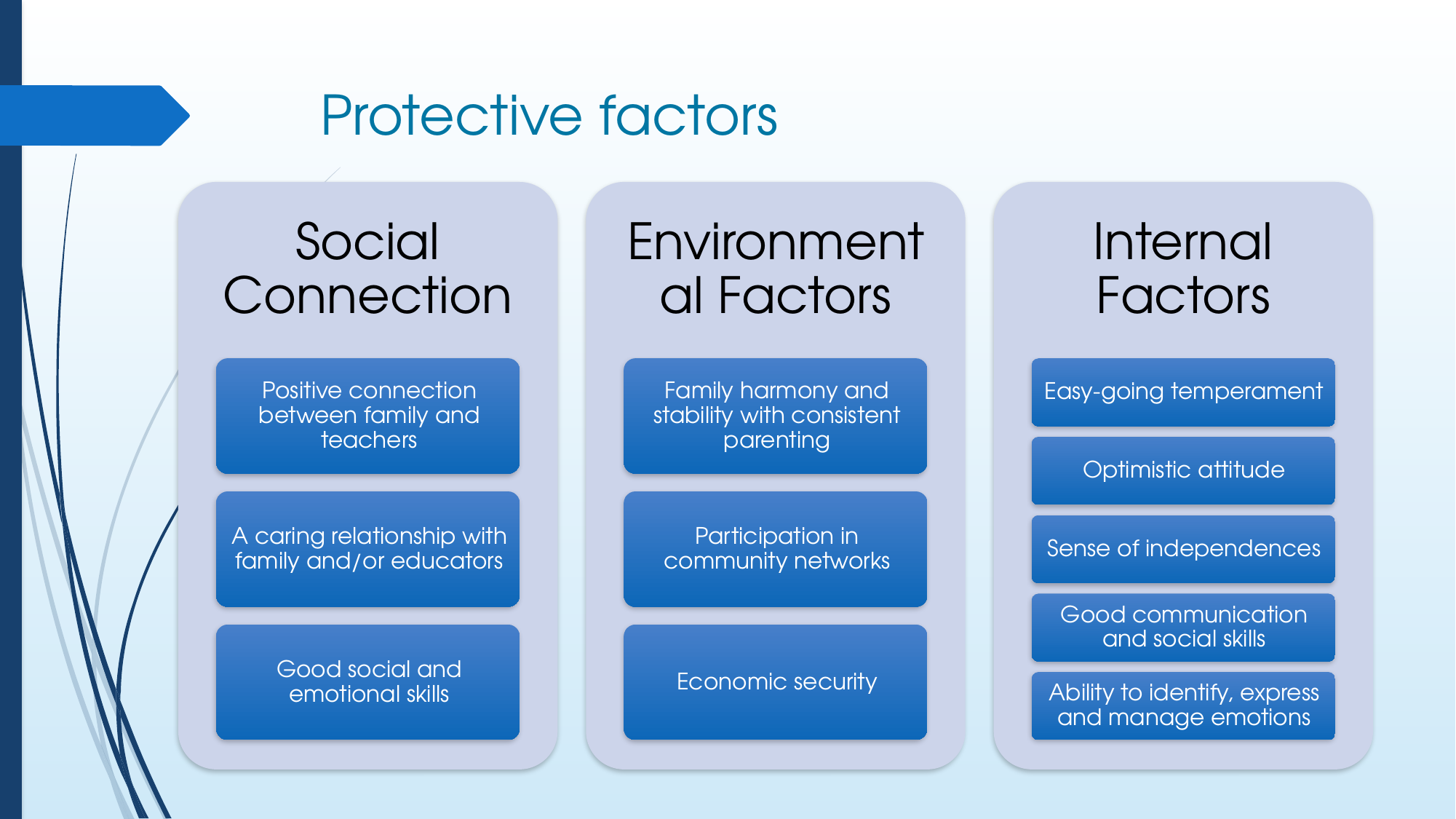

# Protective factors
Social Connection
Positive connection between family and teachers
A caring relationship with family and/or educators
Good social and emotional skills
Environmental Factors
Family harmony and stability with consistent parenting
Participation in community networks
Economic security
Internal Factors
Easy-going temperament
Optimistic attitude
Sense of independences
Good communication and social skills
Ability to identify, express and manage emotions